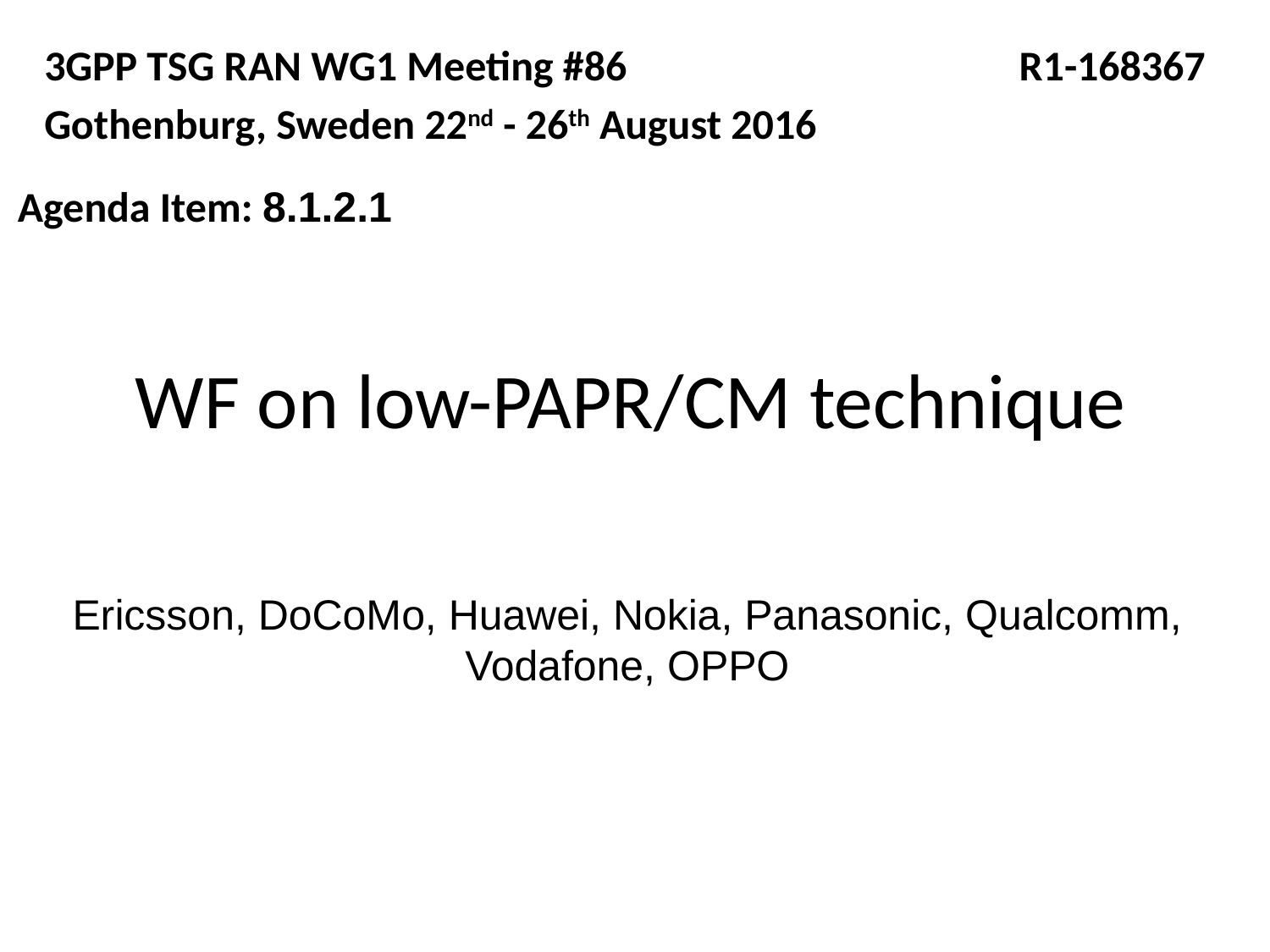

3GPP TSG RAN WG1 Meeting #86            		         R1-168367
Gothenburg, Sweden 22nd - 26th August 2016

Agenda Item: 8.1.2.1
# WF on low-PAPR/CM technique
Ericsson, DoCoMo, Huawei, Nokia, Panasonic, Qualcomm, Vodafone, OPPO